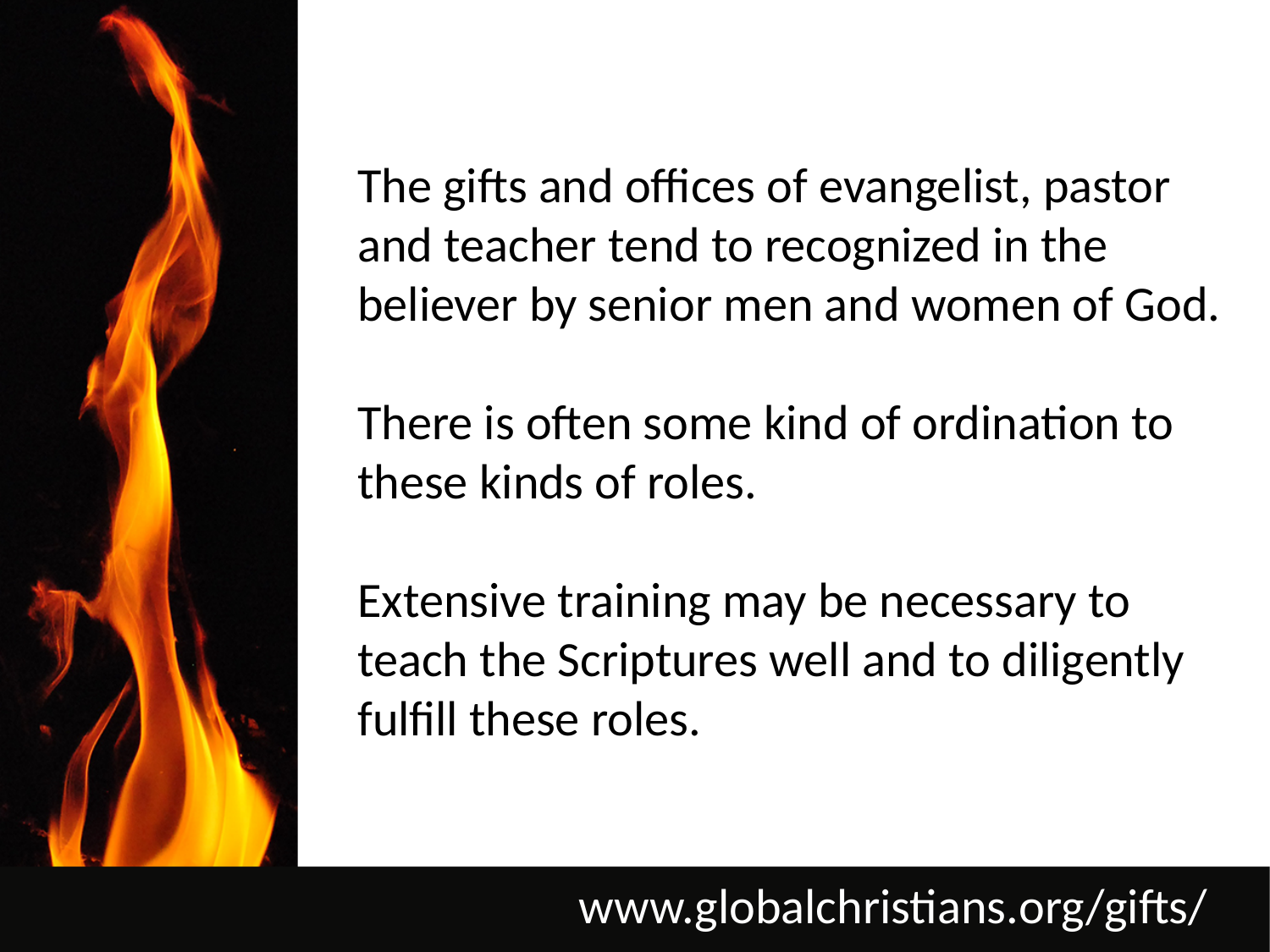

The gifts and offices of evangelist, pastor and teacher tend to recognized in the believer by senior men and women of God.

There is often some kind of ordination to these kinds of roles.

Extensive training may be necessary to teach the Scriptures well and to diligently fulfill these roles.

www.globalchristians.org/gifts/